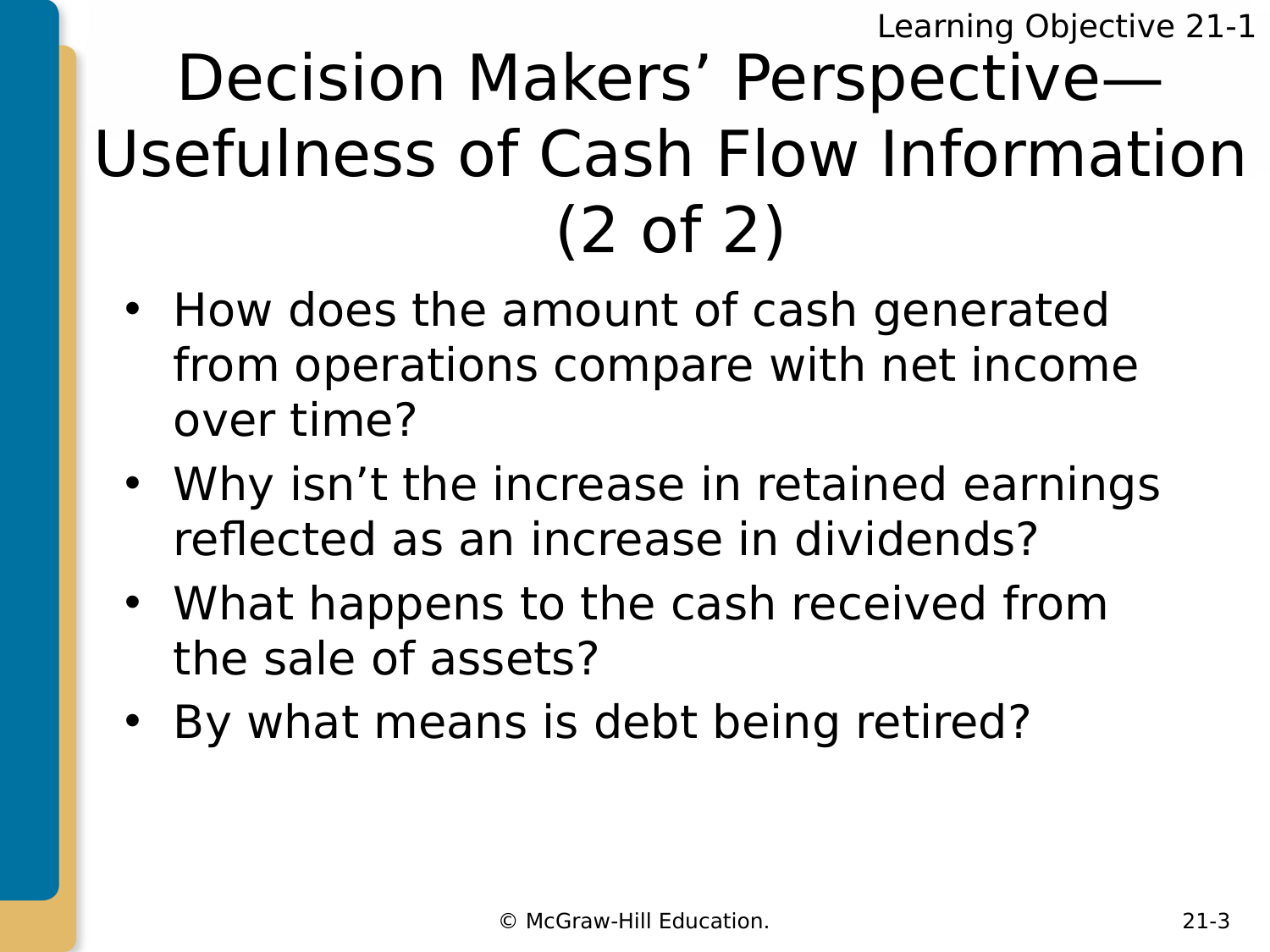

Learning Objective 21-1
# Decision Makers’ Perspective—Usefulness of Cash Flow Information (2 of 2)
How does the amount of cash generated from operations compare with net income over time?
Why isn’t the increase in retained earnings reflected as an increase in dividends?
What happens to the cash received from the sale of assets?
By what means is debt being retired?